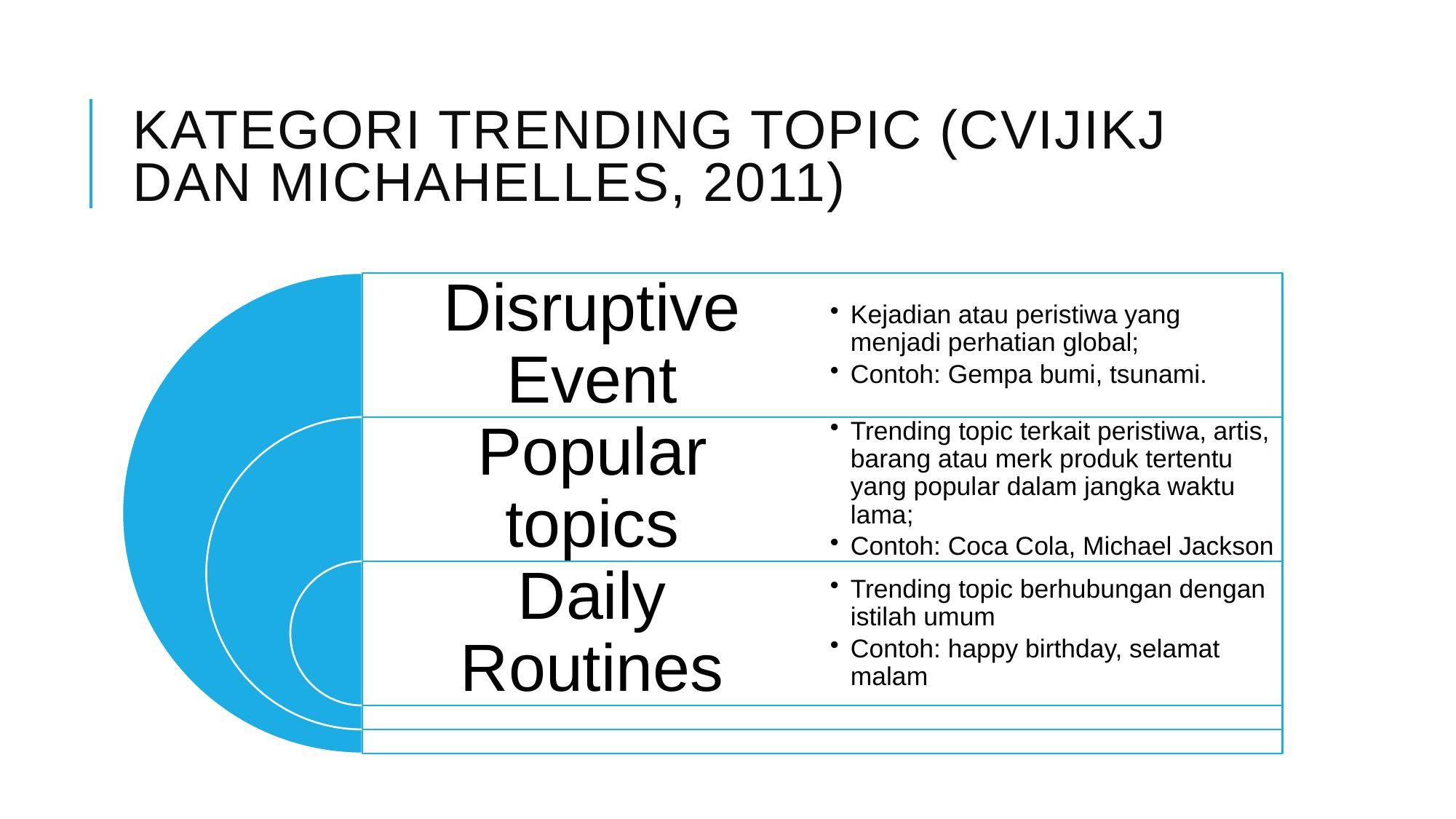

# Kategori Trending topic (Cvijikj dan Michahelles, 2011)
Disruptive Event
Popular topics
Daily Routines
Kejadian atau peristiwa yang menjadi perhatian global;
Contoh: Gempa bumi, tsunami.
Trending topic terkait peristiwa, artis, barang atau merk produk tertentu yang popular dalam jangka waktu lama;
Contoh: Coca Cola, Michael Jackson
Trending topic berhubungan dengan istilah umum
Contoh: happy birthday, selamat malam